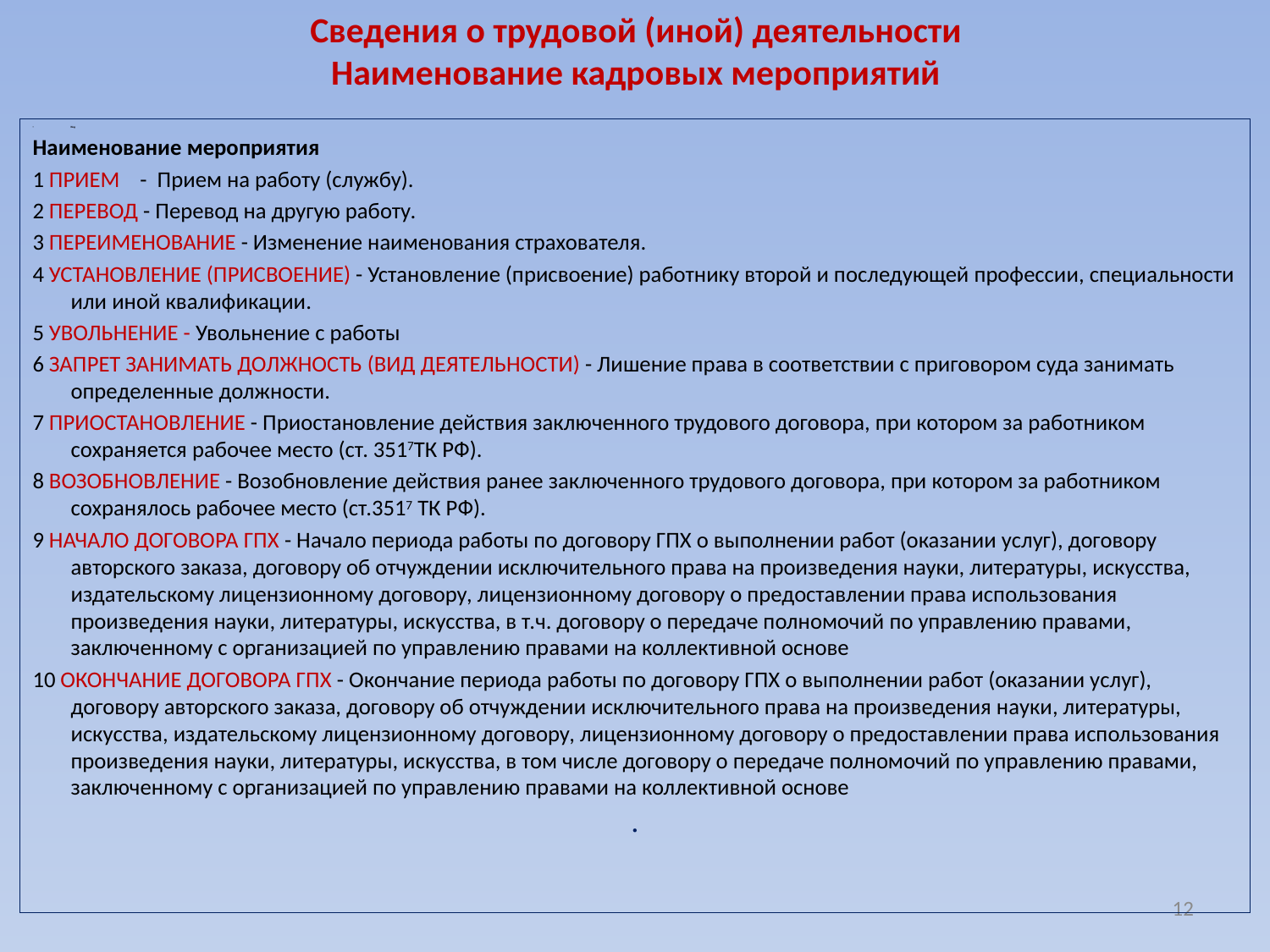

# Сведения о трудовой (иной) деятельности Наименование кадровых мероприятий
Код
Наименование мероприятия
1 ПРИЕМ    -  Прием на работу (службу).
2 ПЕРЕВОД - Перевод на другую работу.
3 ПЕРЕИМЕНОВАНИЕ - Изменение наименования страхователя.
4 УСТАНОВЛЕНИЕ (ПРИСВОЕНИЕ) - Установление (присвоение) работнику второй и последующей профессии, специальности или иной квалификации.
5 УВОЛЬНЕНИЕ - Увольнение с работы
6 ЗАПРЕТ ЗАНИМАТЬ ДОЛЖНОСТЬ (ВИД ДЕЯТЕЛЬНОСТИ) - Лишение права в соответствии с приговором суда занимать определенные должности.
7 ПРИОСТАНОВЛЕНИЕ - Приостановление действия заключенного трудового договора, при котором за работником сохраняется рабочее место (ст. 3517ТК РФ).
8 ВОЗОБНОВЛЕНИЕ - Возобновление действия ранее заключенного трудового договора, при котором за работником сохранялось рабочее место (ст.3517 ТК РФ).
9 НАЧАЛО ДОГОВОРА ГПХ - Начало периода работы по договору ГПХ о выполнении работ (оказании услуг), договору авторского заказа, договору об отчуждении исключительного права на произведения науки, литературы, искусства, издательскому лицензионному договору, лицензионному договору о предоставлении права использования произведения науки, литературы, искусства, в т.ч. договору о передаче полномочий по управлению правами, заключенному с организацией по управлению правами на коллективной основе
10 ОКОНЧАНИЕ ДОГОВОРА ГПХ - Окончание периода работы по договору ГПХ о выполнении работ (оказании услуг), договору авторского заказа, договору об отчуждении исключительного права на произведения науки, литературы, искусства, издательскому лицензионному договору, лицензионному договору о предоставлении права использования произведения науки, литературы, искусства, в том числе договору о передаче полномочий по управлению правами, заключенному с организацией по управлению правами на коллективной основе
.

12